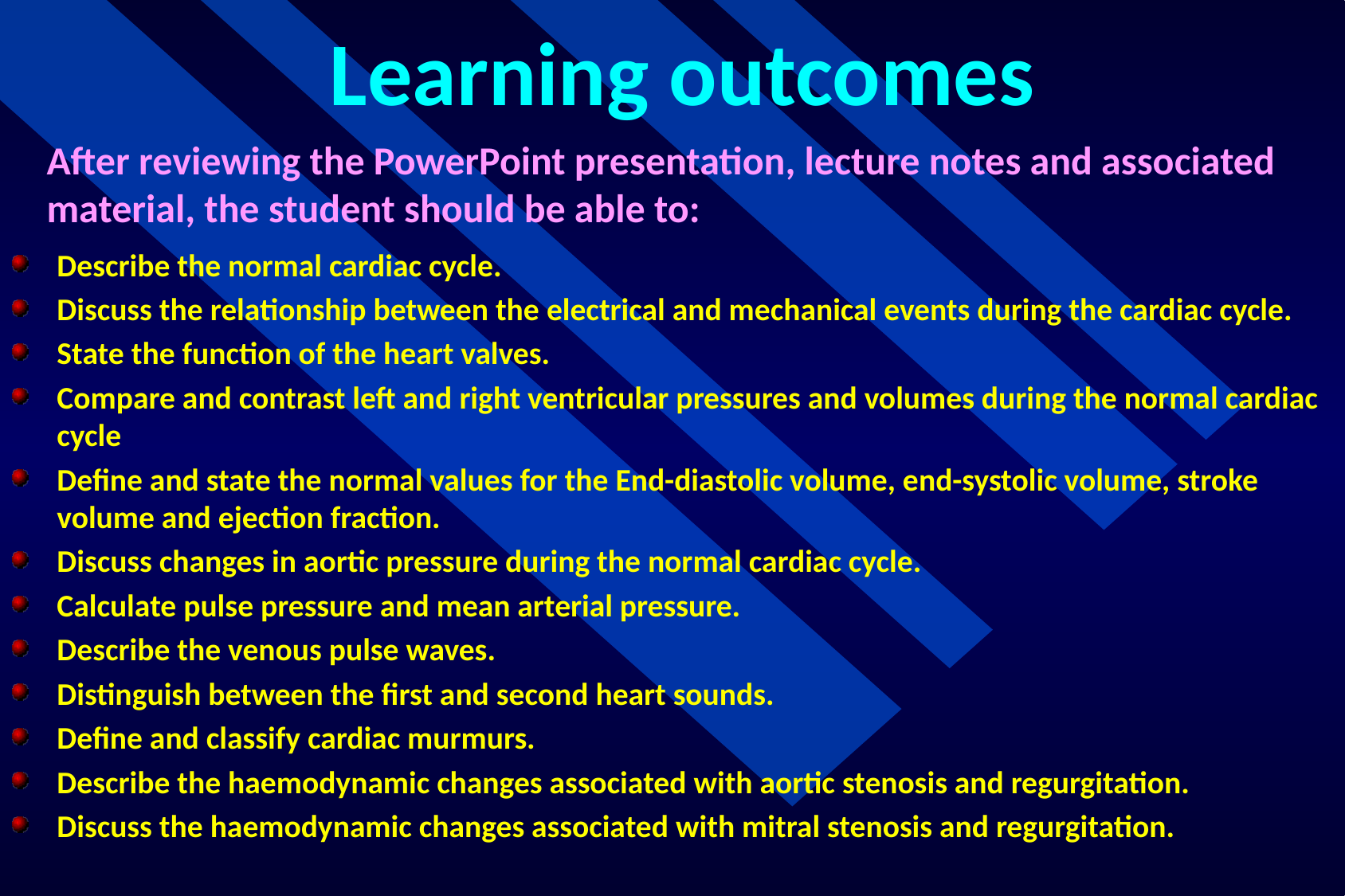

Learning outcomes
After reviewing the PowerPoint presentation, lecture notes and associated material, the student should be able to:
Describe the normal cardiac cycle.
Discuss the relationship between the electrical and mechanical events during the cardiac cycle.
State the function of the heart valves.
Compare and contrast left and right ventricular pressures and volumes during the normal cardiac cycle
Define and state the normal values for the End-diastolic volume, end-systolic volume, stroke volume and ejection fraction.
Discuss changes in aortic pressure during the normal cardiac cycle.
Calculate pulse pressure and mean arterial pressure.
Describe the venous pulse waves.
Distinguish between the first and second heart sounds.
Define and classify cardiac murmurs.
Describe the haemodynamic changes associated with aortic stenosis and regurgitation.
Discuss the haemodynamic changes associated with mitral stenosis and regurgitation.